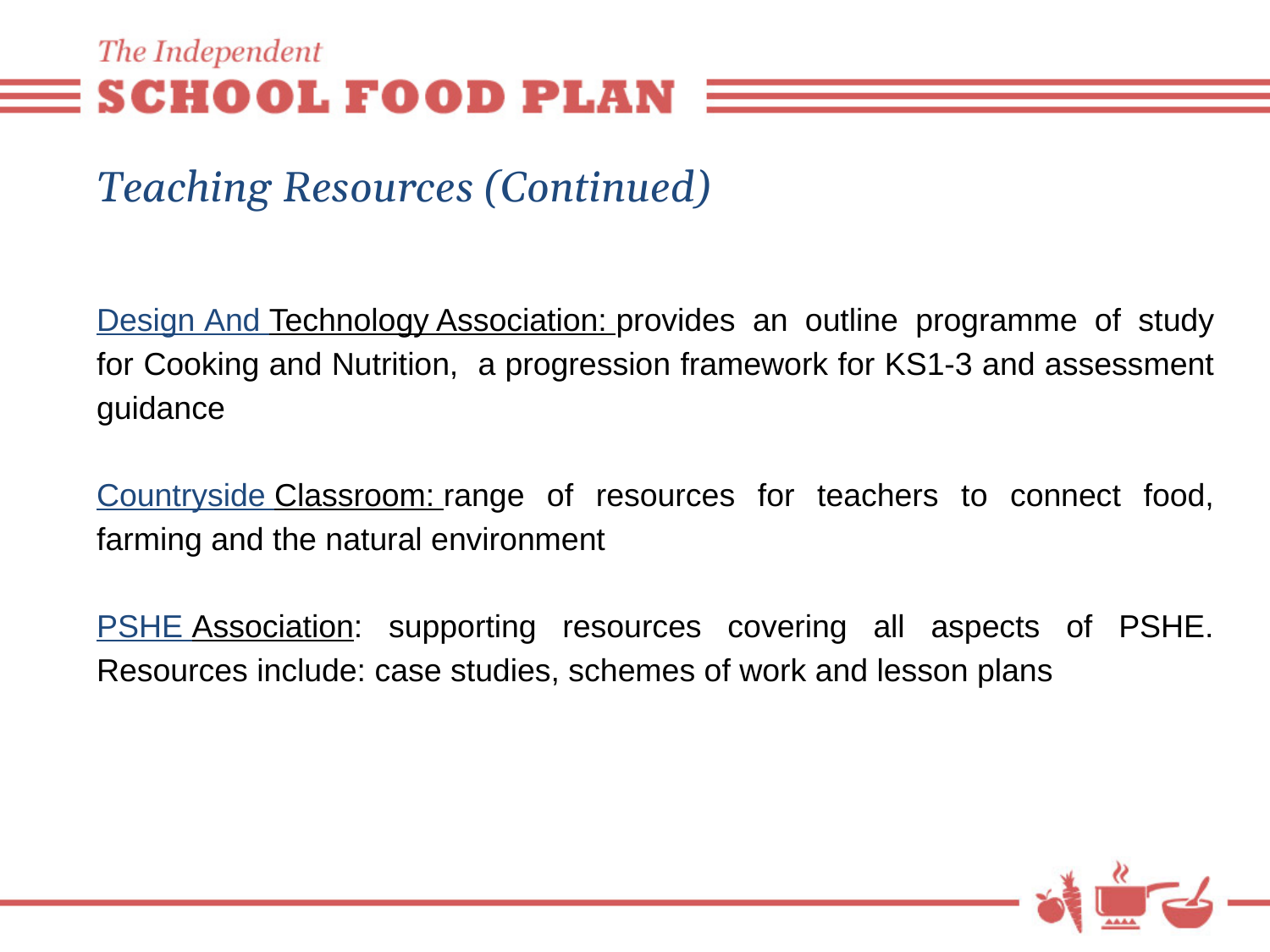

# Teaching Resources (Continued)

Design And Technology Association: provides an outline programme of study for Cooking and Nutrition,  a progression framework for KS1-3 and assessment guidance

Countryside Classroom: range of resources for teachers to connect food, farming and the natural environment

PSHE Association: supporting resources covering all aspects of PSHE. Resources include: case studies, schemes of work and lesson plans